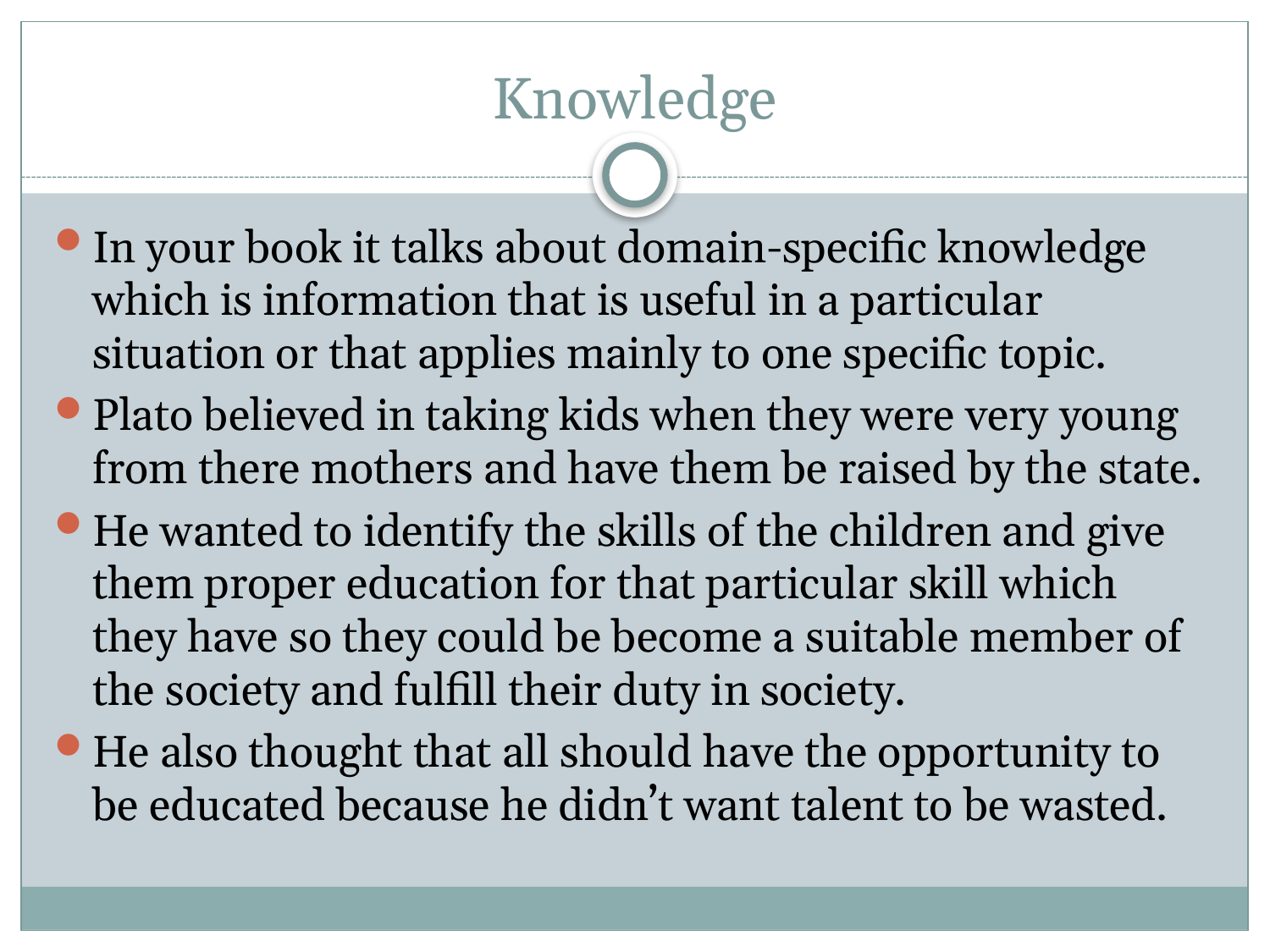

# Knowledge
In your book it talks about domain-specific knowledge which is information that is useful in a particular situation or that applies mainly to one specific topic.
Plato believed in taking kids when they were very young from there mothers and have them be raised by the state.
He wanted to identify the skills of the children and give them proper education for that particular skill which they have so they could be become a suitable member of the society and fulfill their duty in society.
He also thought that all should have the opportunity to be educated because he didn’t want talent to be wasted.